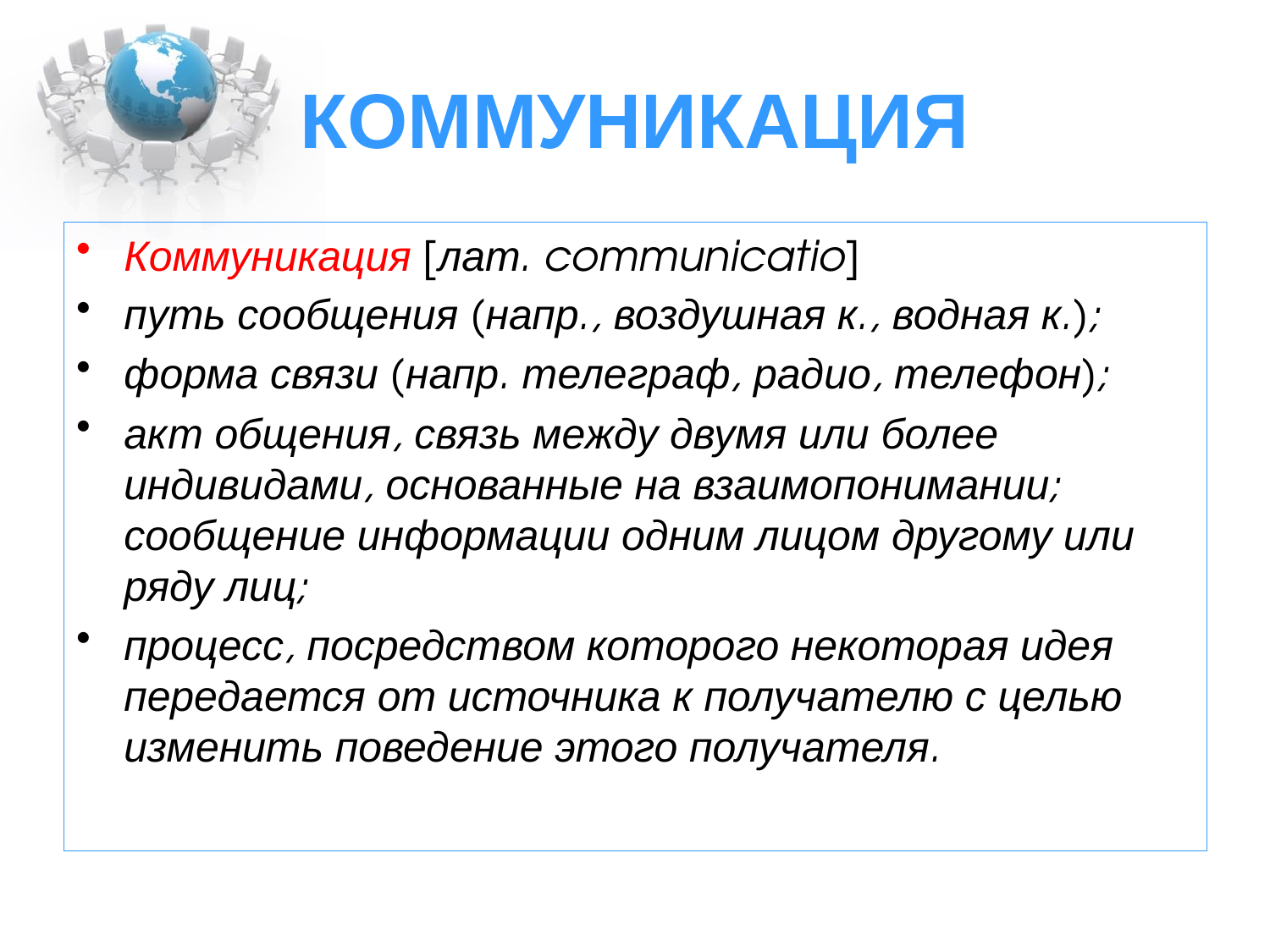

# КОММУНИКАЦИЯ
Коммуникация [лат. communicatio]
путь сообщения (напр., воздушная к., водная к.);
форма связи (напр. телеграф, радио, телефон);
акт общения, связь между двумя или более индивидами, основанные на взаимопонимании; сообщение информации одним лицом другому или ряду лиц;
процесс, посредством которого некоторая идея передается от источника к получателю с целью изменить поведение этого получателя.